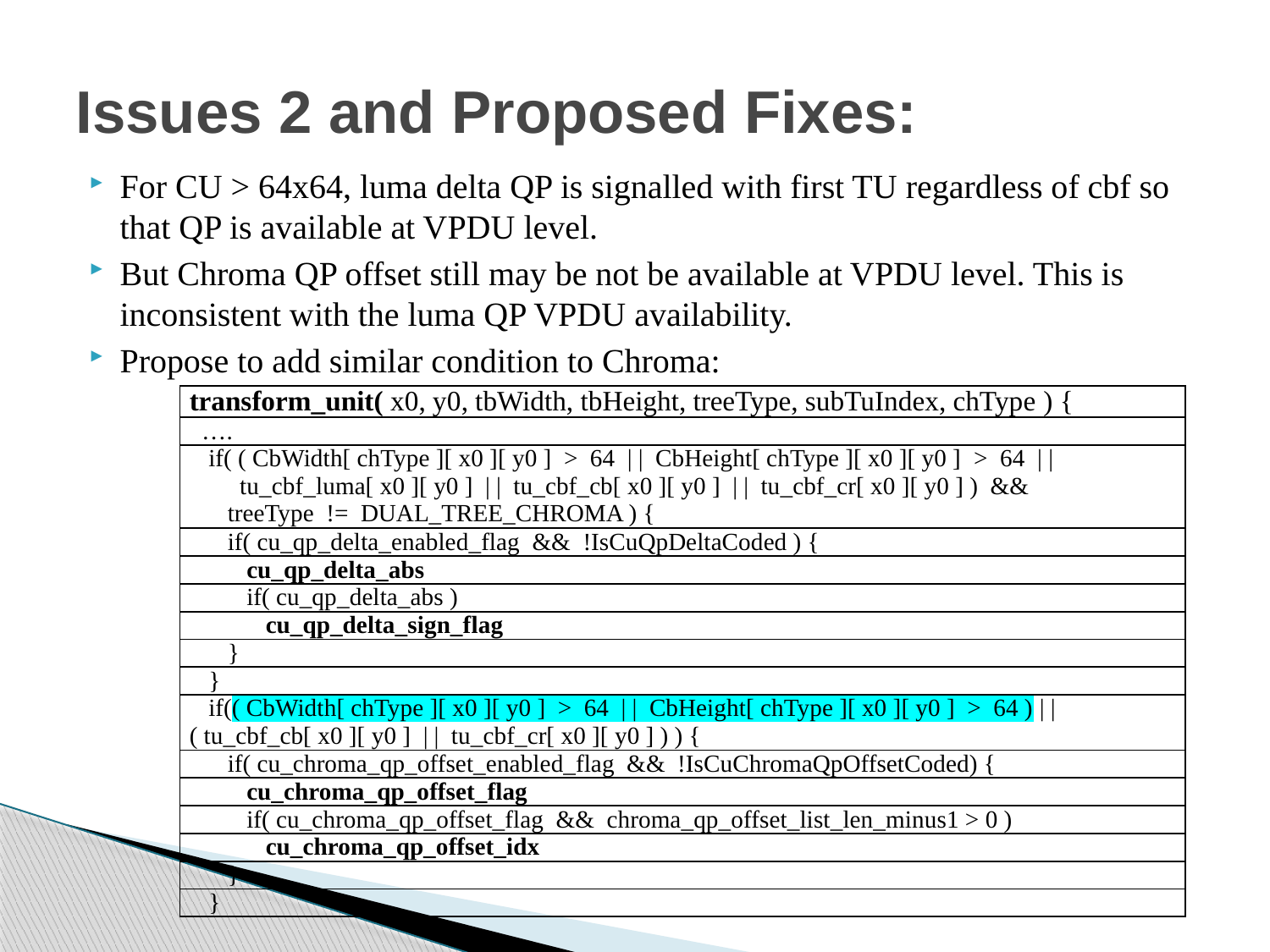

# Issues 2 and Proposed Fixes:
For CU > 64x64, luma delta QP is signalled with first TU regardless of cbf so that QP is available at VPDU level.
But Chroma QP offset still may be not be available at VPDU level. This is inconsistent with the luma QP VPDU availability.
Propose to add similar condition to Chroma:

| transform\_unit( x0, y0, tbWidth, tbHeight, treeType, subTuIndex, chType ) { |
| --- |
| …. |
| if( ( CbWidth[ chType ][ x0 ][ y0 ]  >  64 | | CbHeight[ chType ][ x0 ][ y0 ]  >  64 | | tu\_cbf\_luma[ x0 ][ y0 ] | | tu\_cbf\_cb[ x0 ][ y0 ] | | tu\_cbf\_cr[ x0 ][ y0 ] )  && treeType != DUAL\_TREE\_CHROMA ) { |
| if( cu\_qp\_delta\_enabled\_flag && !IsCuQpDeltaCoded ) { |
| cu\_qp\_delta\_abs |
| if( cu\_qp\_delta\_abs ) |
| cu\_qp\_delta\_sign\_flag |
| } |
| } |
| if(( CbWidth[ chType ][ x0 ][ y0 ]  >  64  | |  CbHeight[ chType ][ x0 ][ y0 ]  >  64 ) | | ( tu\_cbf\_cb[ x0 ][ y0 ] | | tu\_cbf\_cr[ x0 ][ y0 ] ) ) { |
| if( cu\_chroma\_qp\_offset\_enabled\_flag && !IsCuChromaQpOffsetCoded) { |
| cu\_chroma\_qp\_offset\_flag |
| if( cu\_chroma\_qp\_offset\_flag && chroma\_qp\_offset\_list\_len\_minus1 > 0 ) |
| cu\_chroma\_qp\_offset\_idx |
| } |
| } |